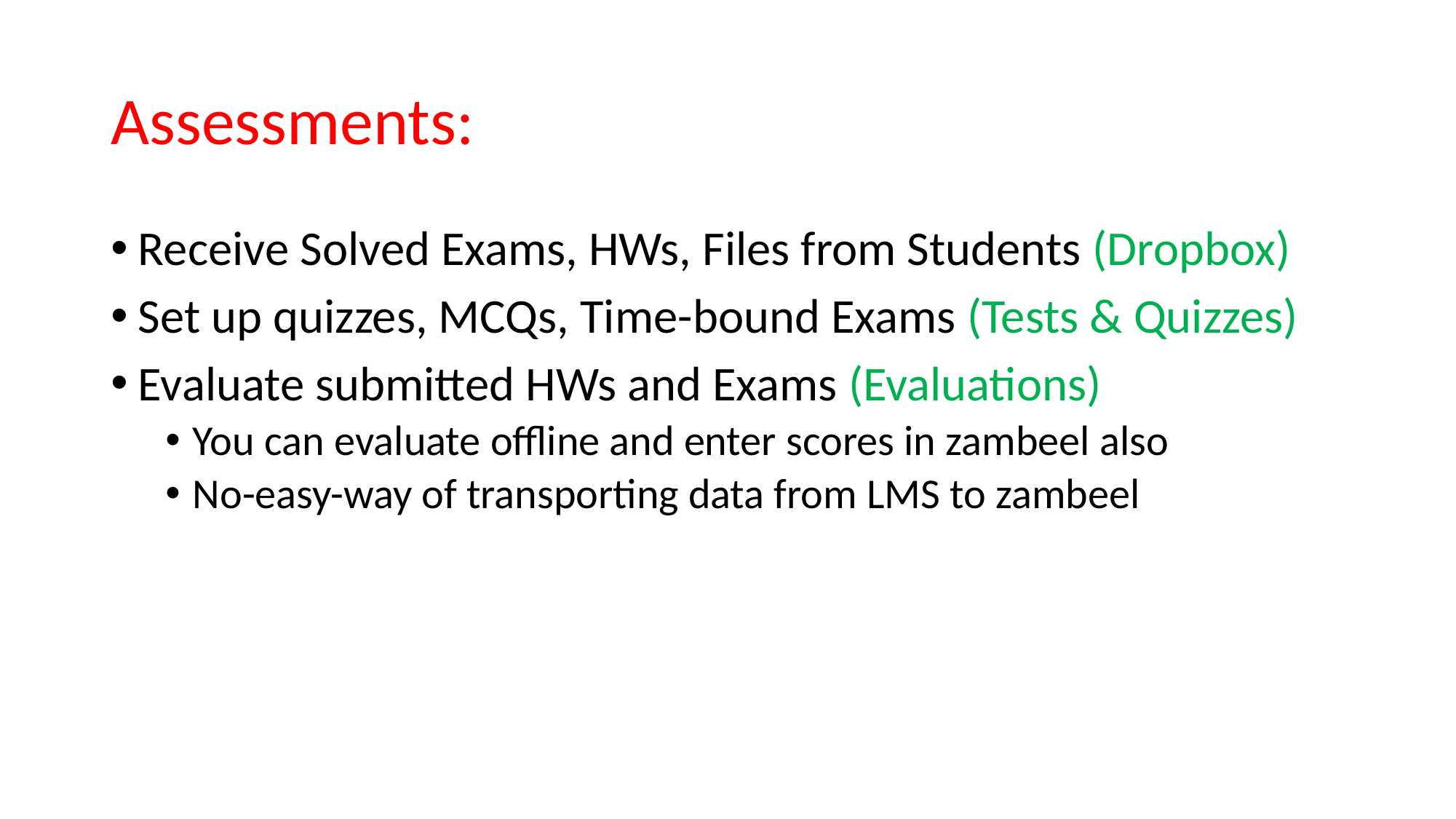

# Assessments:
Receive Solved Exams, HWs, Files from Students (Dropbox)
Set up quizzes, MCQs, Time-bound Exams (Tests & Quizzes)
Evaluate submitted HWs and Exams (Evaluations)
You can evaluate offline and enter scores in zambeel also
No-easy-way of transporting data from LMS to zambeel